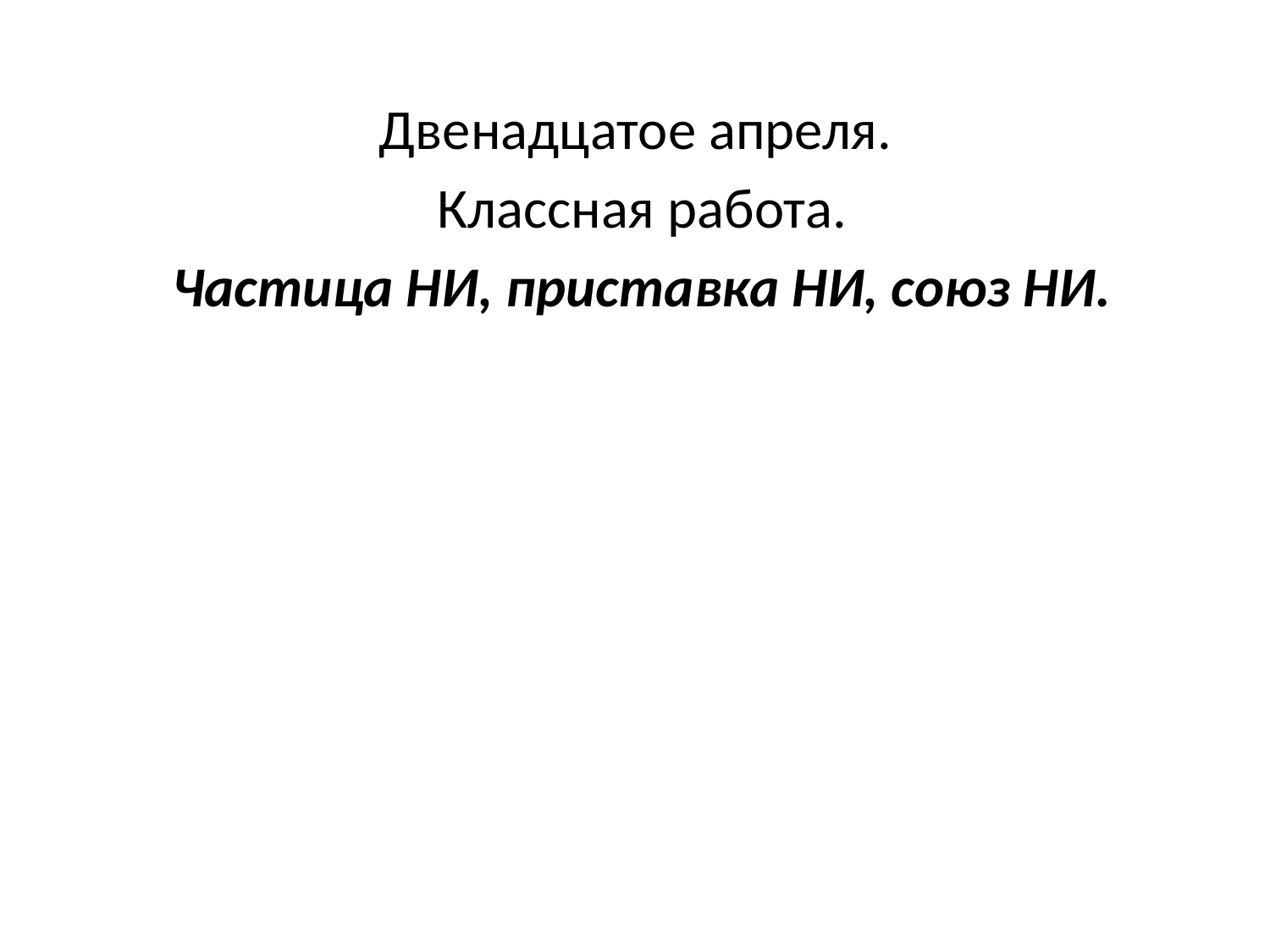

Двенадцатое апреля.
Классная работа.
Частица НИ, приставка НИ, союз НИ.